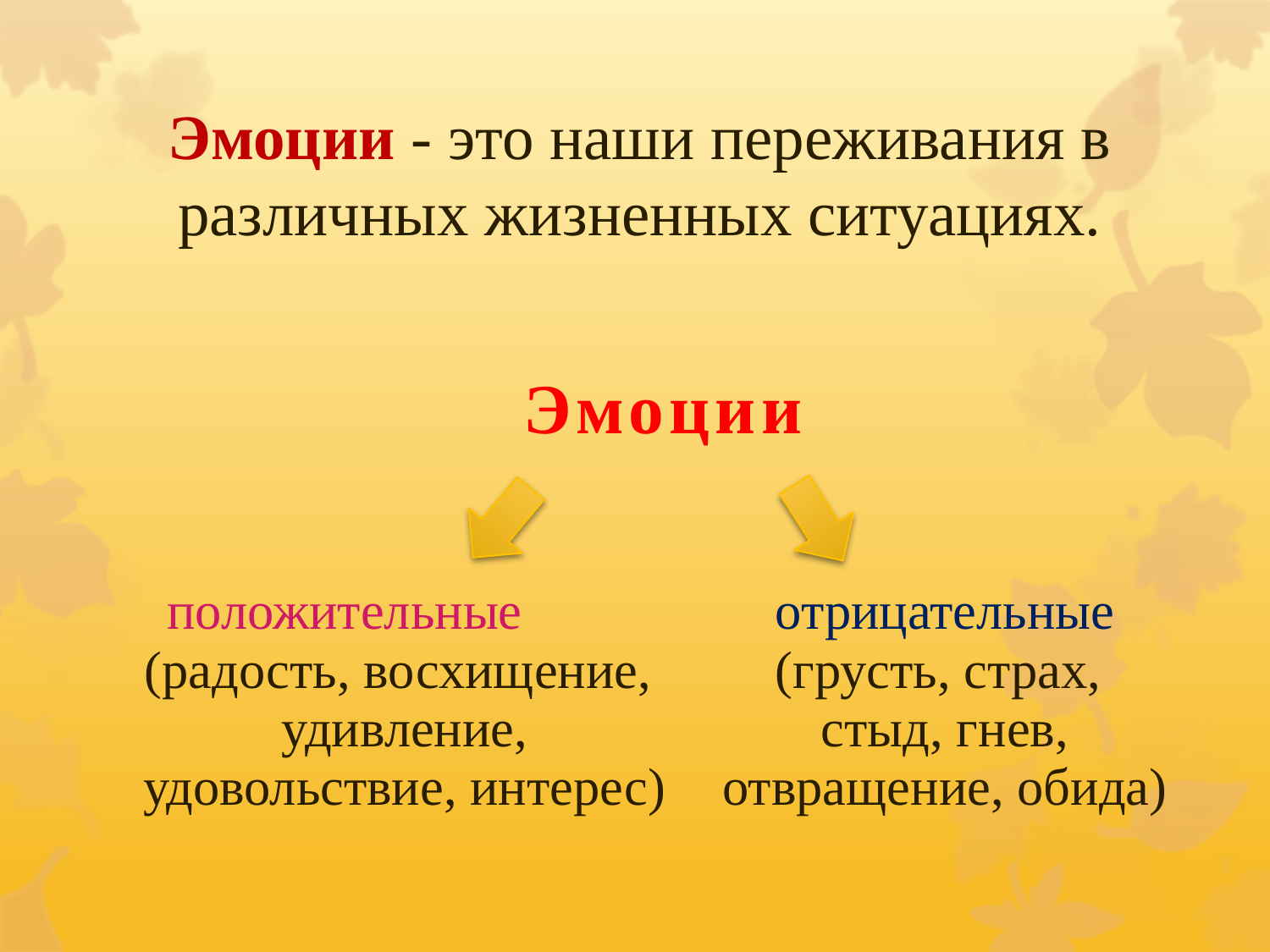

Эмоции - это наши переживания в различных жизненных ситуациях.

  Эмоции

| положительные (радость, восхищение, удивление, удовольствие, интерес) | отрицательные (грусть, страх, стыд, гнев, отвращение, обида) |
| --- | --- |